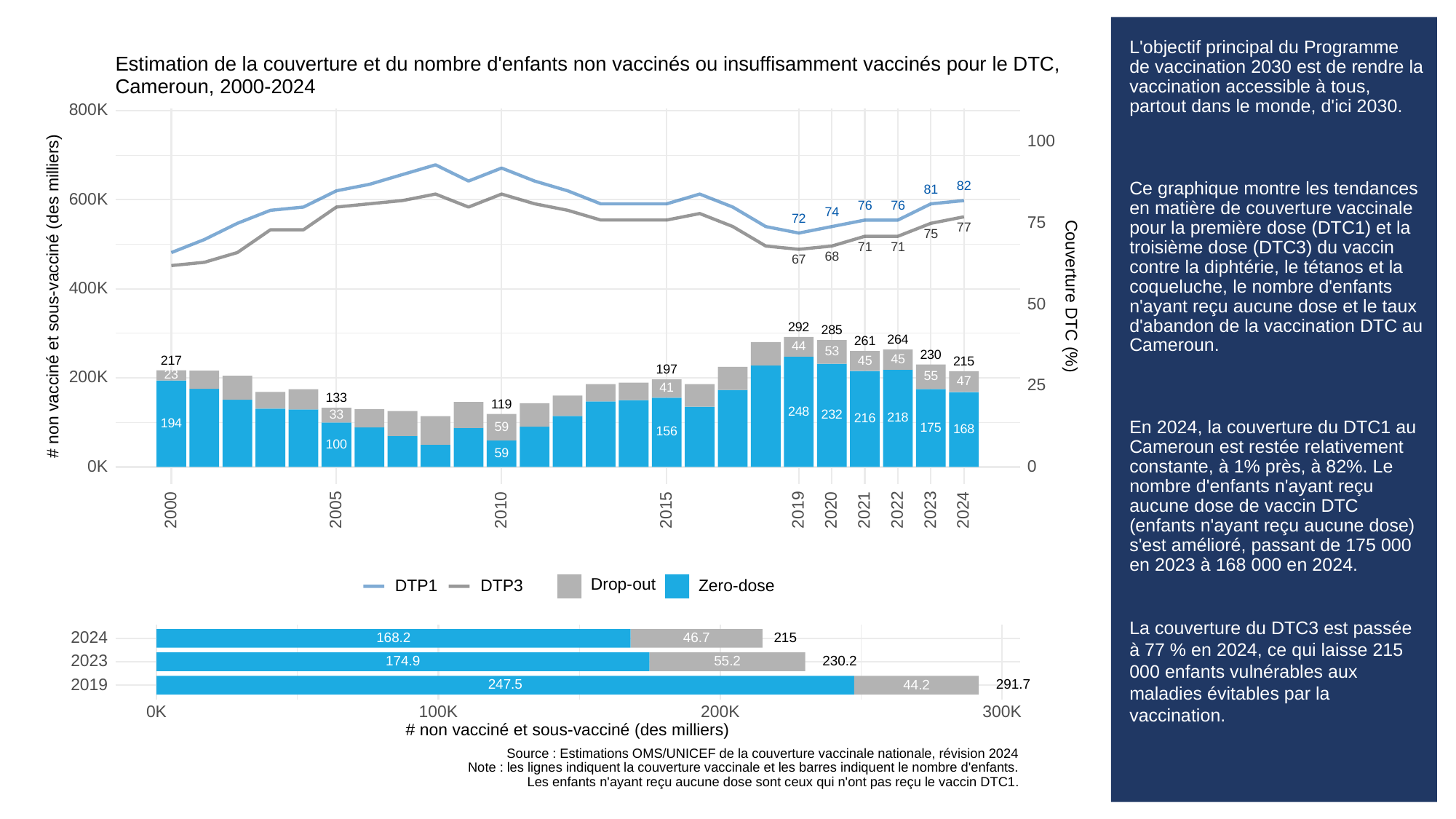

# L'objectif principal du Programme de vaccination 2030 est de rendre la vaccination accessible à tous, partout dans le monde, d'ici 2030.

Ce graphique montre les tendances en matière de couverture vaccinale pour la première dose (DTC1) et la troisième dose (DTC3) du vaccin contre la diphtérie, le tétanos et la coqueluche, le nombre d'enfants n'ayant reçu aucune dose et le taux d'abandon de la vaccination DTC au Cameroun.

En 2024, la couverture du DTC1 au Cameroun est restée relativement constante, à 1% près, à 82%. Le nombre d'enfants n'ayant reçu aucune dose de vaccin DTC (enfants n'ayant reçu aucune dose) s'est amélioré, passant de 175 000 en 2023 à 168 000 en 2024.

La couverture du DTC3 est passée à 77 % en 2024, ce qui laisse 215 000 enfants vulnérables aux maladies évitables par la vaccination.

Estimation de la couverture et du nombre d'enfants non vaccinés ou insuffisamment vaccinés pour le DTC,
Cameroun, 2000-2024
800K

100

82
81
600K

76
76
74
72
75
77
75
71
71

68
67
400K
# non vacciné et sous-vacciné (des milliers)
Couverture DTC (%)

50
292
285

264
261

44
53

230

45
45
217

215

197

23

200K
55

47

25

41

133

119

248

33
232

218

216

194

59

175
168

156

100

59
0K
0

2023
2000
2005
2010
2015
2019
2020
2021
2022
2024

Drop-out
DTP3
Zero-dose
DTP1

2024
168.2
46.7
215

2023
230.2
174.9
55.2

2019
247.5
291.7
44.2

300K
0K
100K
200K
# non vacciné et sous-vacciné (des milliers)
Source : Estimations OMS/UNICEF de la couverture vaccinale nationale, révision 2024
Note : les lignes indiquent la couverture vaccinale et les barres indiquent le nombre d'enfants.
Les enfants n'ayant reçu aucune dose sont ceux qui n'ont pas reçu le vaccin DTC1.